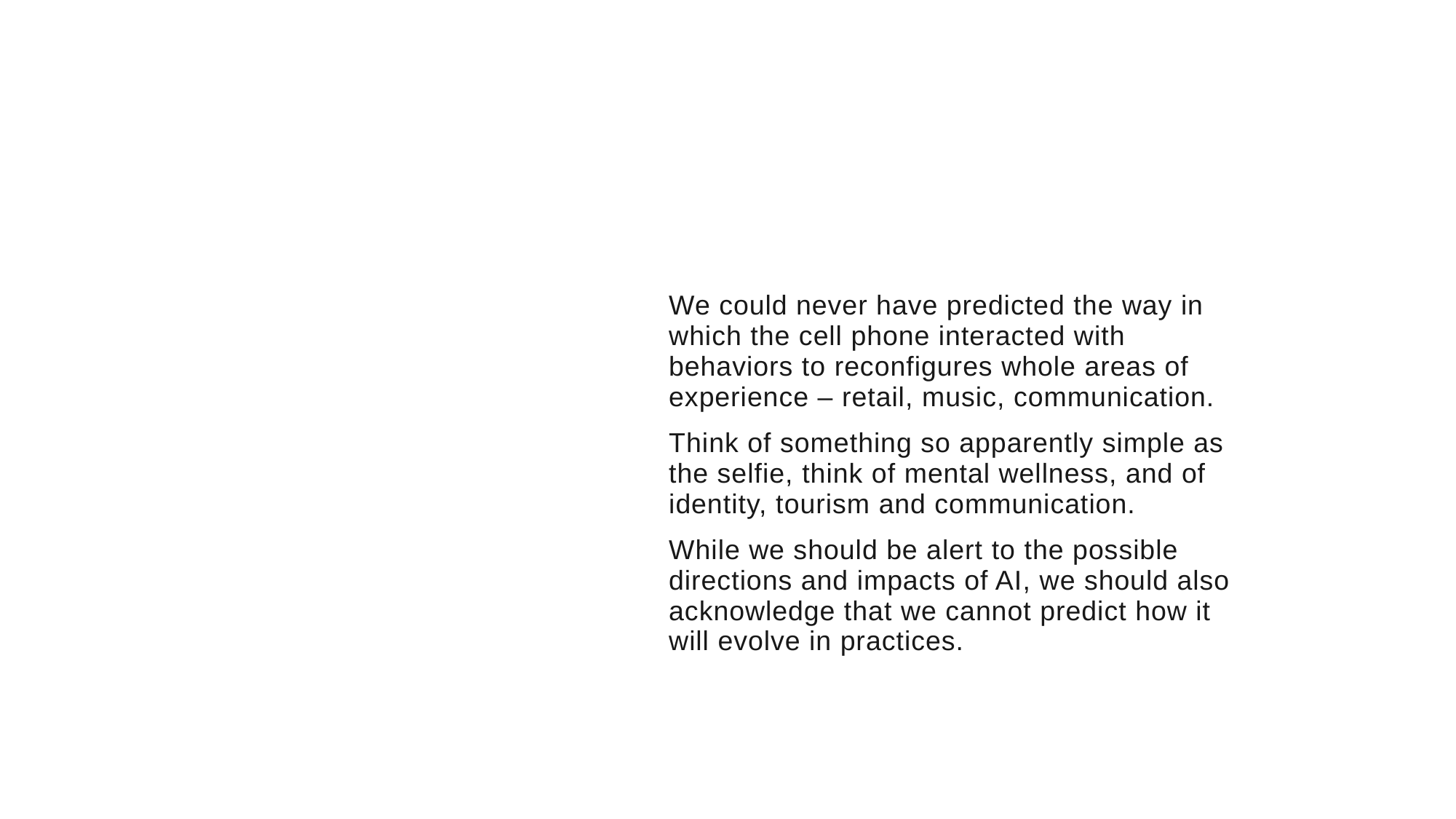

We could never have predicted the way in which the cell phone interacted with behaviors to reconfigures whole areas of experience – retail, music, communication.
Think of something so apparently simple as the selfie, think of mental wellness, and of identity, tourism and communication.
While we should be alert to the possible directions and impacts of AI, we should also acknowledge that we cannot predict how it will evolve in practices.